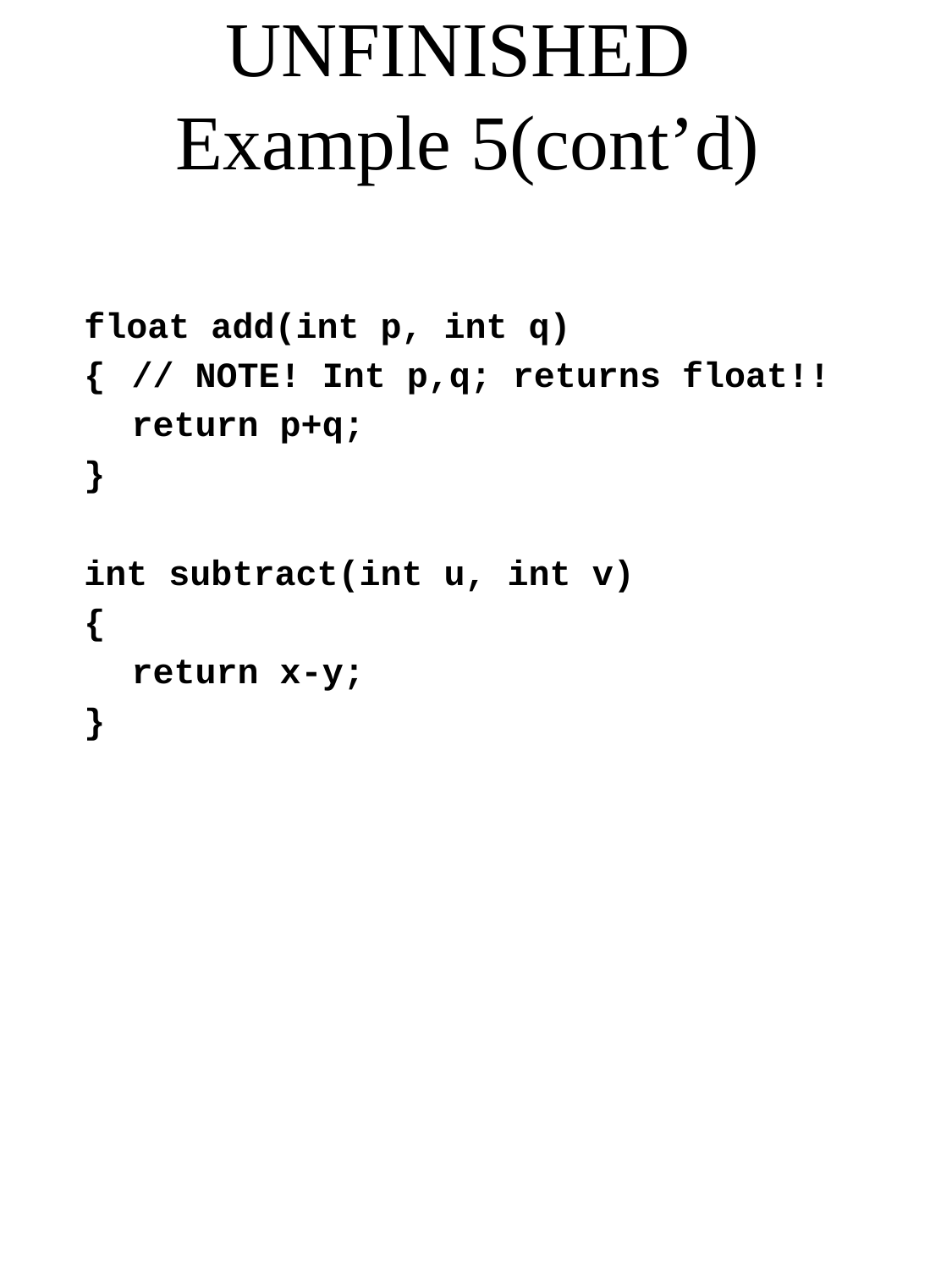

# UNFINISHED Example 5(cont’d)
float add(int p, int q)
{	// NOTE! Int p,q; returns float!!
	return p+q;
}

int subtract(int u, int v)
{
	return x-y;
}